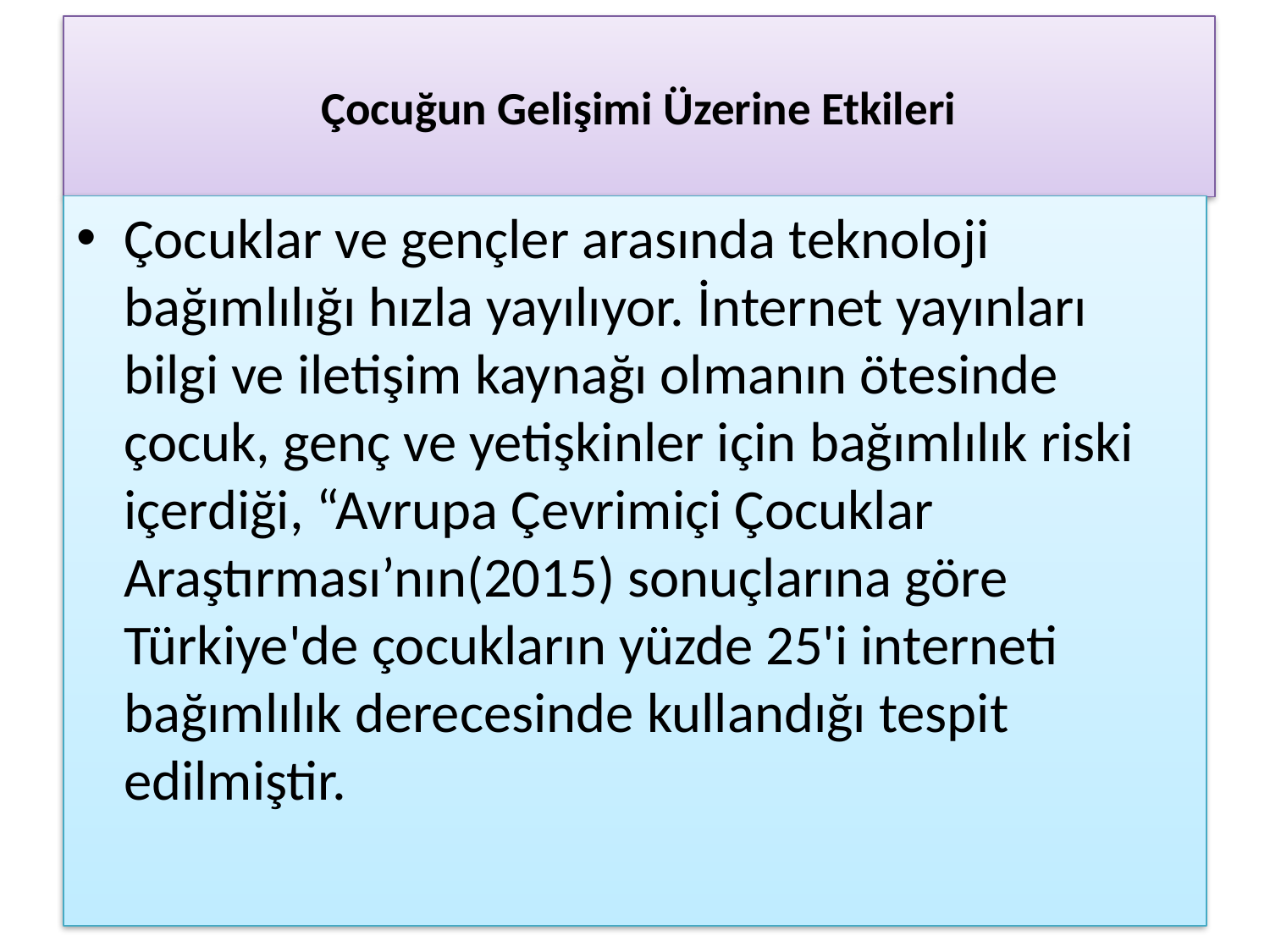

# Çocuğun Gelişimi Üzerine Etkileri
Çocuklar ve gençler arasında teknoloji bağımlılığı hızla yayılıyor. İnternet yayınları bilgi ve iletişim kaynağı olmanın ötesinde çocuk, genç ve yetişkinler için bağımlılık riski içerdiği, “Avrupa Çevrimiçi Çocuklar Araştırması’nın(2015) sonuçlarına göre Türkiye'de çocukların yüzde 25'i interneti bağımlılık derecesinde kullandığı tespit edilmiştir.